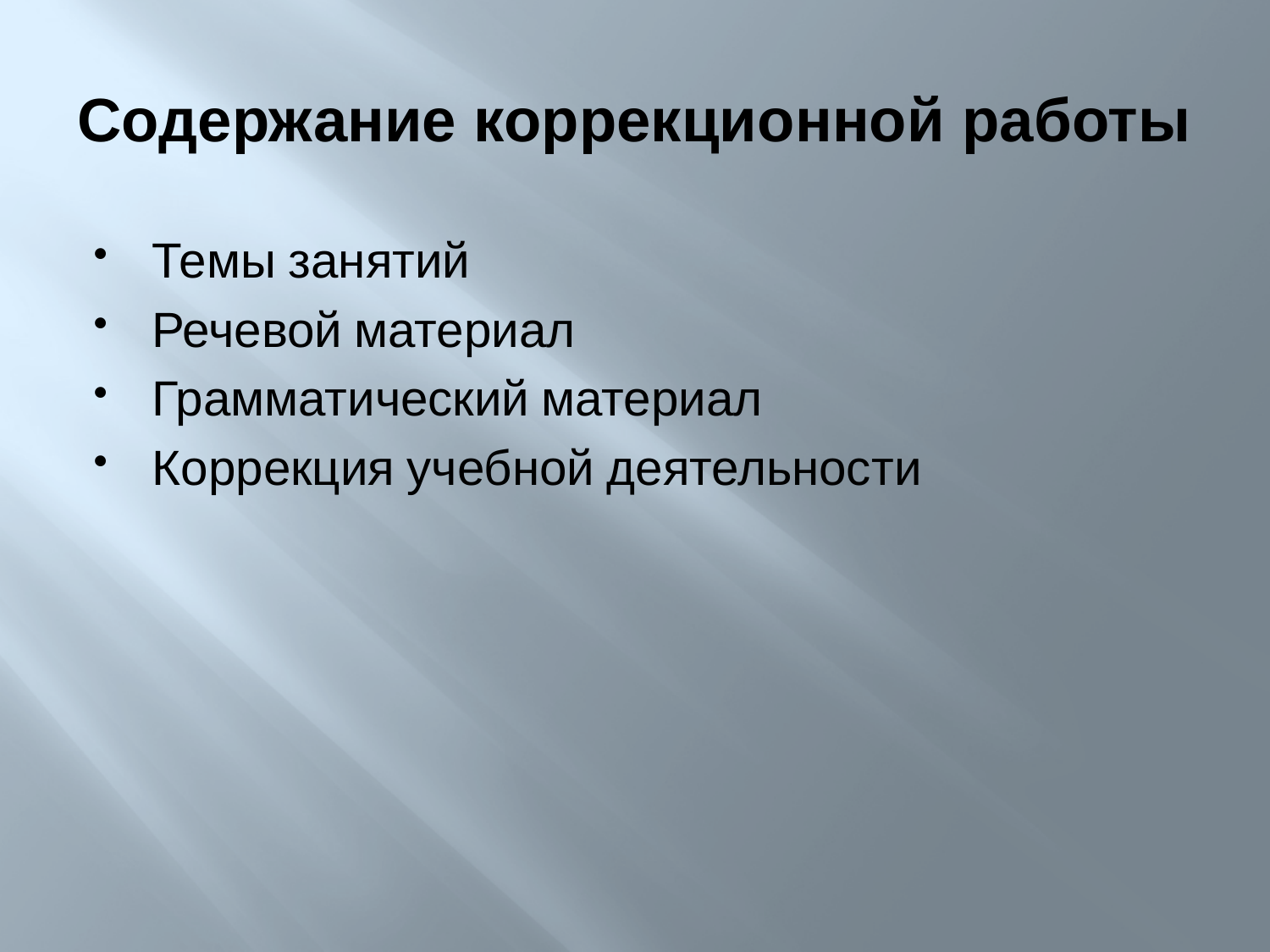

# Содержание коррекционной работы
Темы занятий
Речевой материал
Грамматический материал
Коррекция учебной деятельности